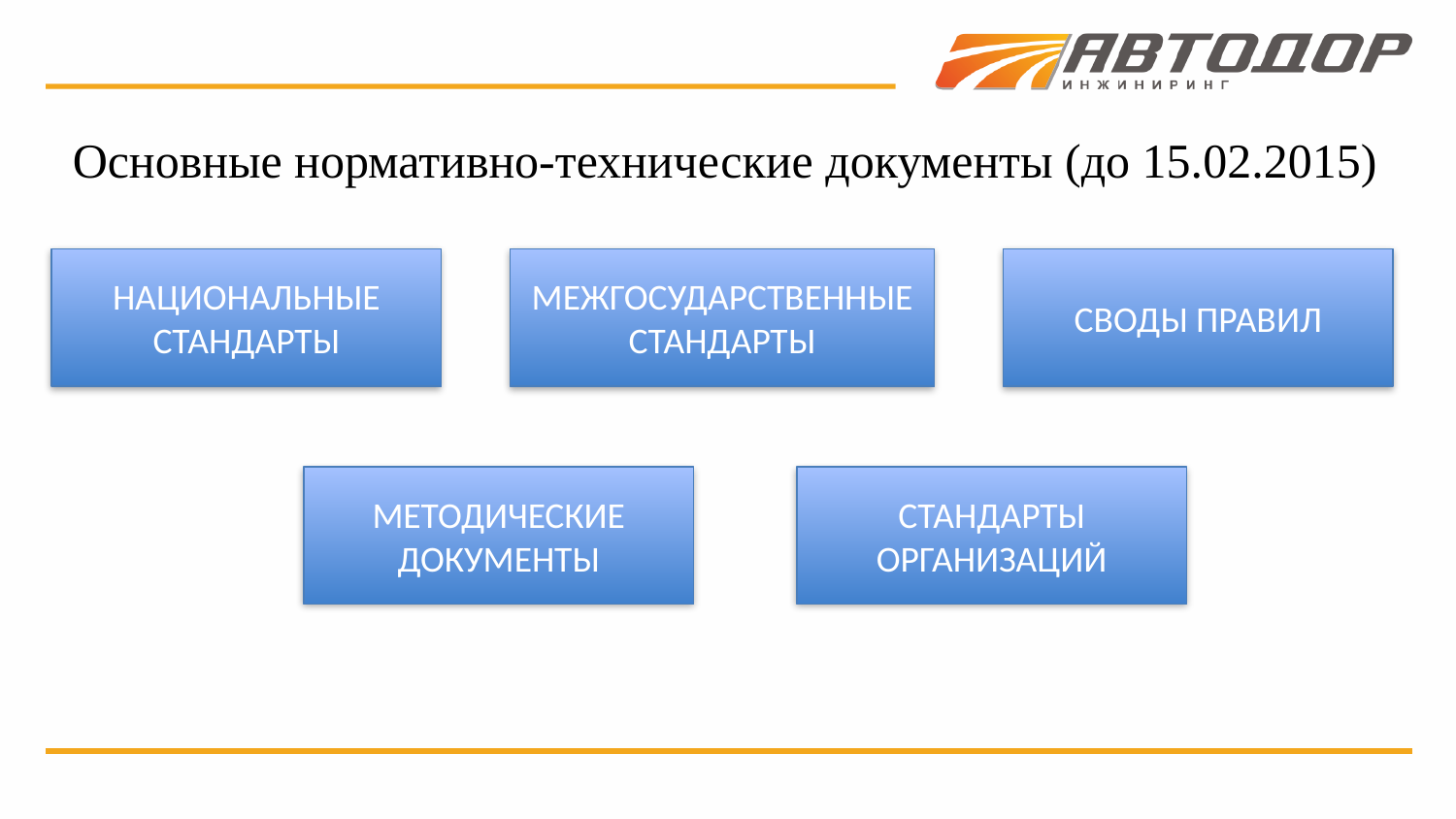

Основные нормативно-технические документы (до 15.02.2015)
НАЦИОНАЛЬНЫЕ СТАНДАРТЫ
МЕЖГОСУДАРСТВЕННЫЕ СТАНДАРТЫ
СВОДЫ ПРАВИЛ
МЕТОДИЧЕСКИЕ ДОКУМЕНТЫ
СТАНДАРТЫ ОРГАНИЗАЦИЙ